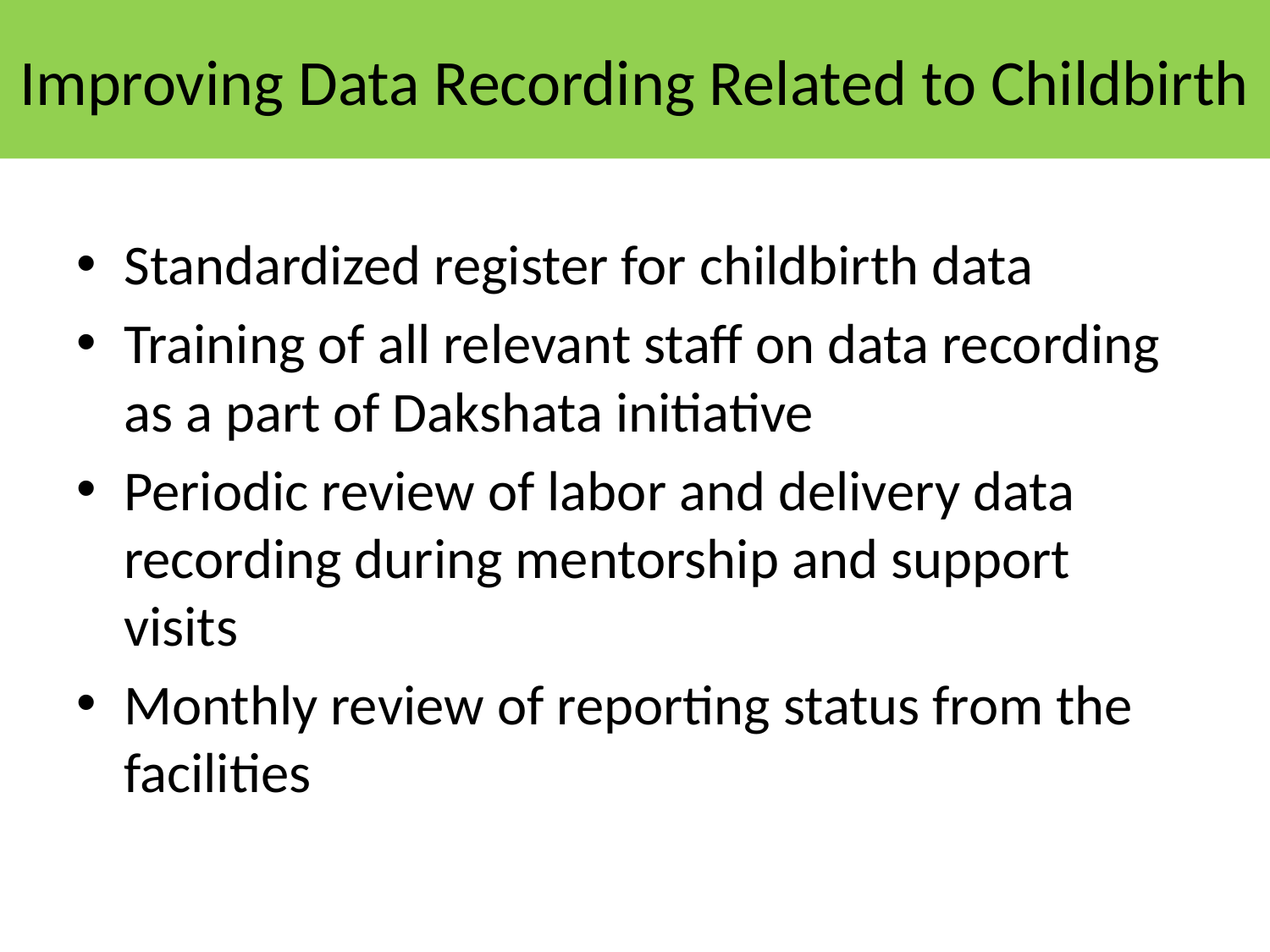

# Improving Data Recording Related to Childbirth
Standardized register for childbirth data
Training of all relevant staff on data recording as a part of Dakshata initiative
Periodic review of labor and delivery data recording during mentorship and support visits
Monthly review of reporting status from the facilities